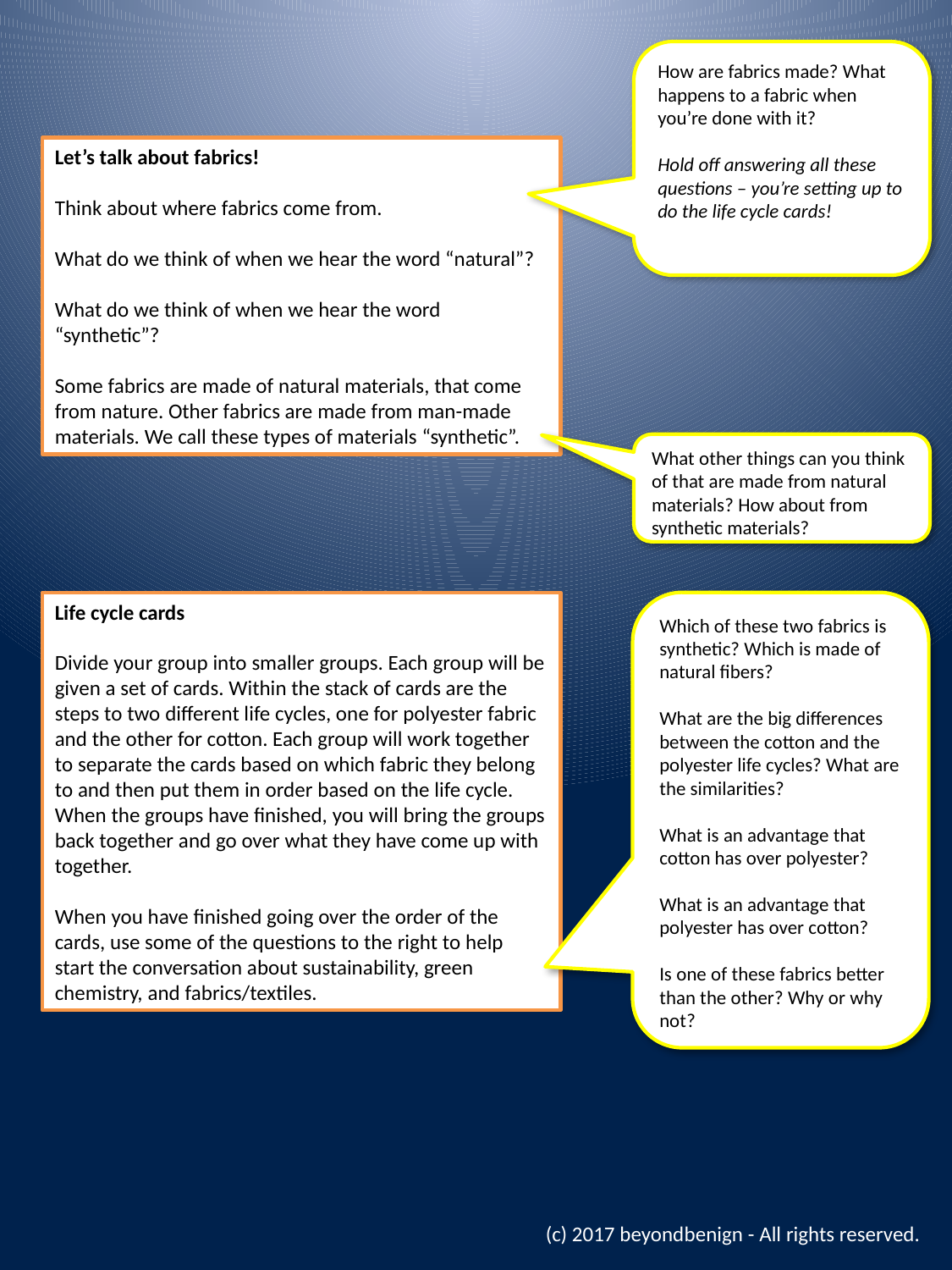

How are fabrics made? What happens to a fabric when you’re done with it?

Hold off answering all these questions – you’re setting up to do the life cycle cards!
Let’s talk about fabrics!

Think about where fabrics come from.

What do we think of when we hear the word “natural”?

What do we think of when we hear the word “synthetic”?

Some fabrics are made of natural materials, that come from nature. Other fabrics are made from man-made materials. We call these types of materials “synthetic”.
What other things can you think of that are made from natural materials? How about from synthetic materials?
Life cycle cards

Divide your group into smaller groups. Each group will be given a set of cards. Within the stack of cards are the steps to two different life cycles, one for polyester fabric and the other for cotton. Each group will work together to separate the cards based on which fabric they belong to and then put them in order based on the life cycle. When the groups have finished, you will bring the groups back together and go over what they have come up with together.

When you have finished going over the order of the cards, use some of the questions to the right to help start the conversation about sustainability, green chemistry, and fabrics/textiles.
Which of these two fabrics is synthetic? Which is made of natural fibers?

What are the big differences between the cotton and the polyester life cycles? What are the similarities?

What is an advantage that cotton has over polyester?

What is an advantage that polyester has over cotton?

Is one of these fabrics better than the other? Why or why not?
(c) 2017 beyondbenign - All rights reserved.